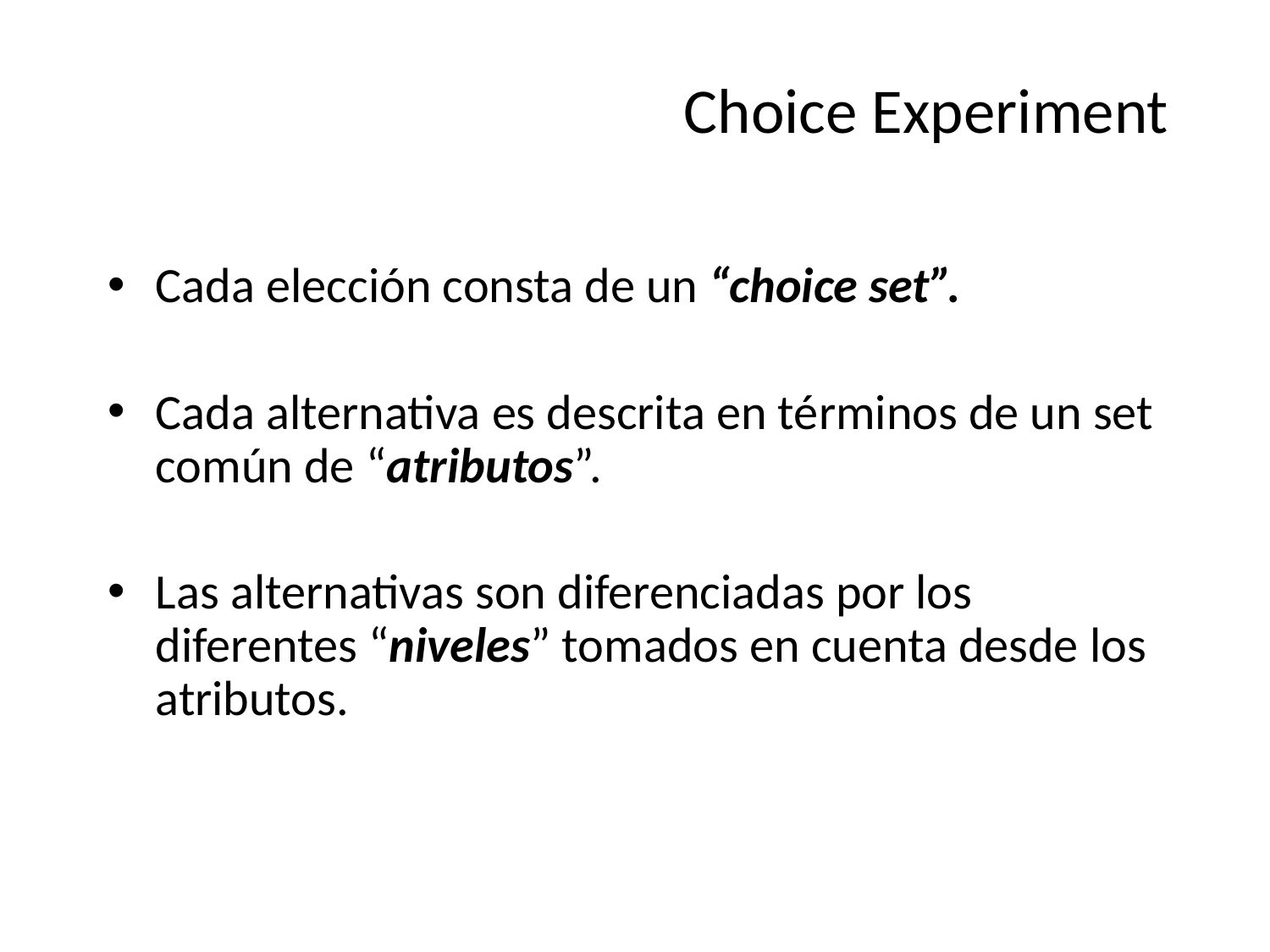

Choice Experiment
#
Cada elección consta de un “choice set”.

Cada alternativa es descrita en términos de un set común de “atributos”.

Las alternativas son diferenciadas por los diferentes “niveles” tomados en cuenta desde los atributos.